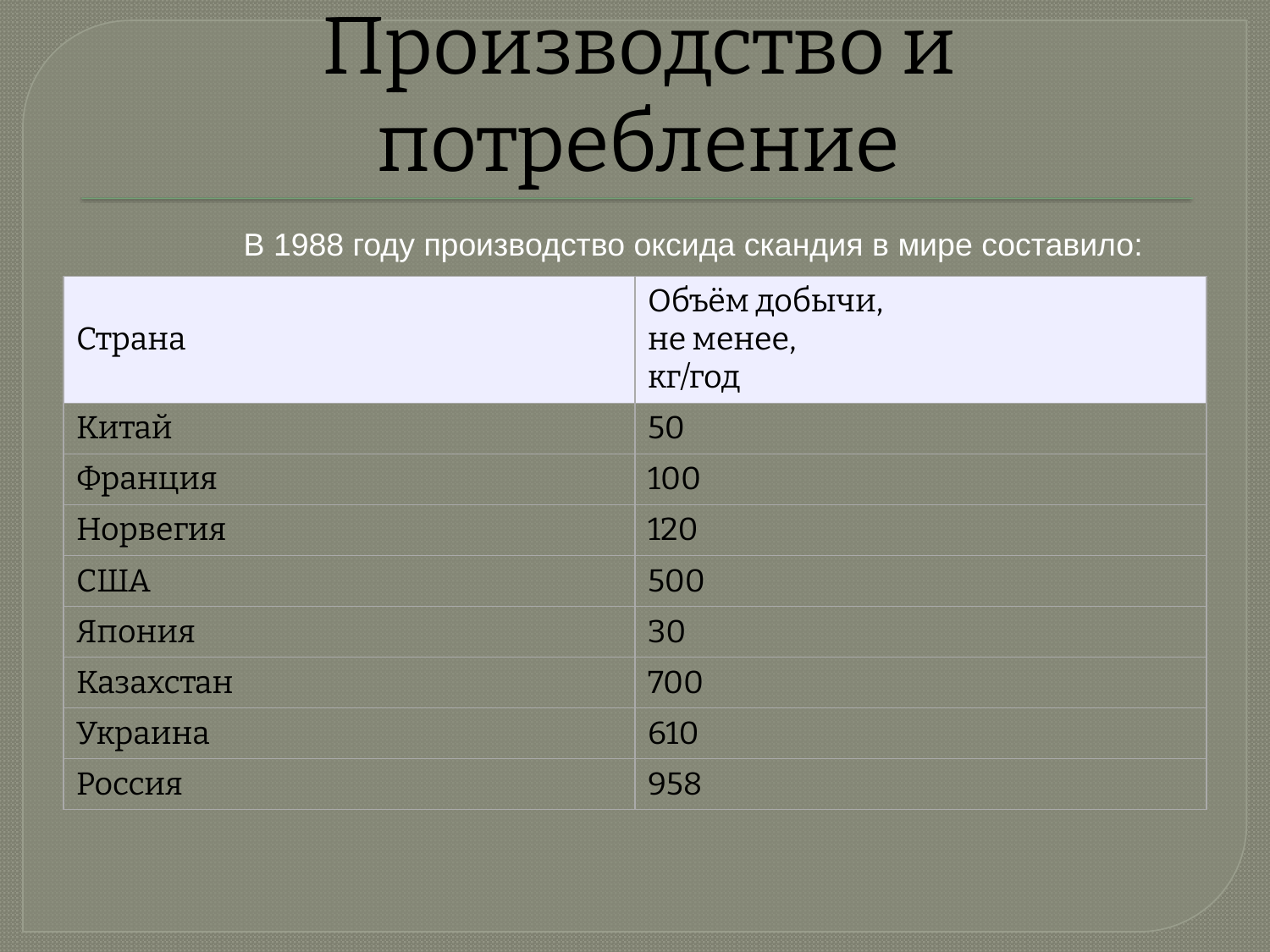

# Производство и потребление
В 1988 году производство оксида скандия в мире составило:
| Страна | Объём добычи, не менее, кг/год |
| --- | --- |
| Китай | 50 |
| Франция | 100 |
| Норвегия | 120 |
| США | 500 |
| Япония | 30 |
| Казахстан | 700 |
| Украина | 610 |
| Россия | 958 |